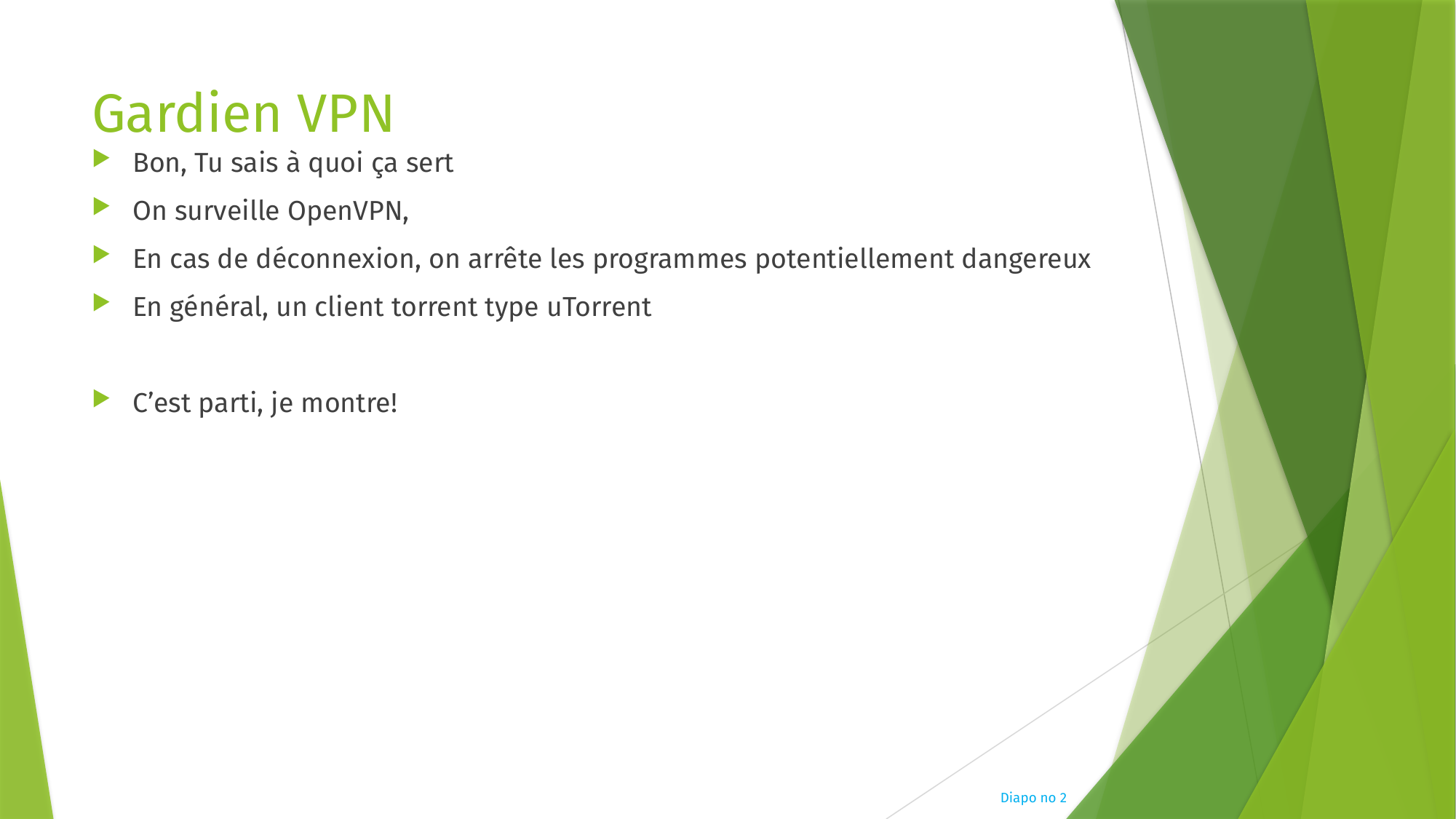

# Gardien VPN
Bon, Tu sais à quoi ça sert
On surveille OpenVPN,
En cas de déconnexion, on arrête les programmes potentiellement dangereux
En général, un client torrent type uTorrent

C’est parti, je montre!
Diapo no 2